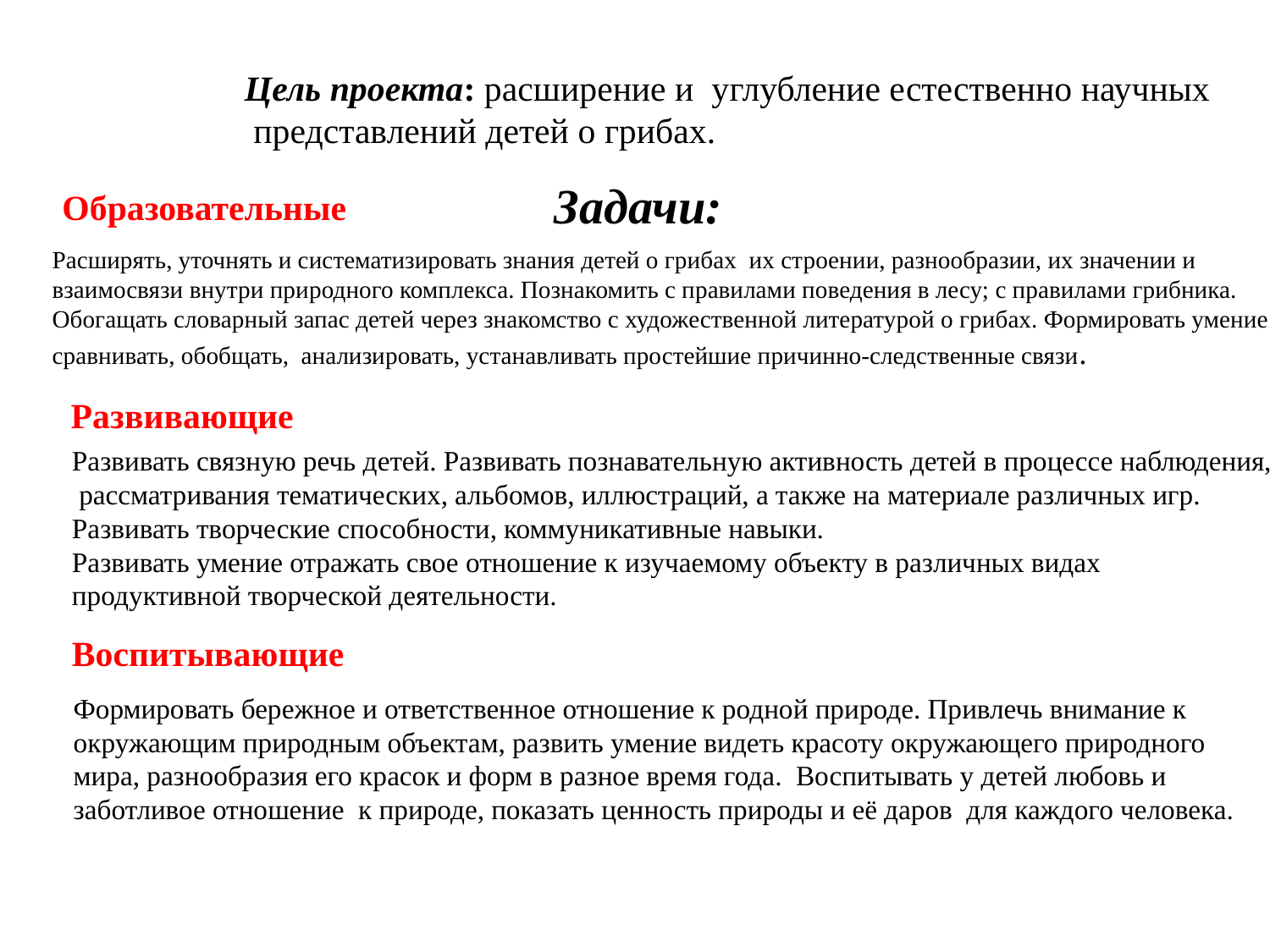

Цель проекта: расширение и  углубление естественно научных
  представлений детей о грибах.
                                                    Задачи:
Образовательные
Расширять, уточнять и систематизировать знания детей о грибах  их строении, разнообразии, их значении и взаимосвязи внутри природного комплекса. Познакомить с правилами поведения в лесу; с правилами грибника. Обогащать словарный запас детей через знакомство с художественной литературой о грибах. Формировать умение сравнивать, обобщать,  анализировать, устанавливать простейшие причинно-следственные связи.

 Развивающие
Развивать связную речь детей. Развивать познавательную активность детей в процессе наблюдения,
 рассматривания тематических, альбомов, иллюстраций, а также на материале различных игр.
Развивать творческие способности, коммуникативные навыки.
Развивать умение отражать свое отношение к изучаемому объекту в различных видах
продуктивной творческой деятельности.
Воспитывающие
Формировать бережное и ответственное отношение к родной природе. Привлечь внимание к
окружающим природным объектам, развить умение видеть красоту окружающего природного
мира, разнообразия его красок и форм в разное время года.  Воспитывать у детей любовь и
заботливое отношение  к природе, показать ценность природы и её даров  для каждого человека.